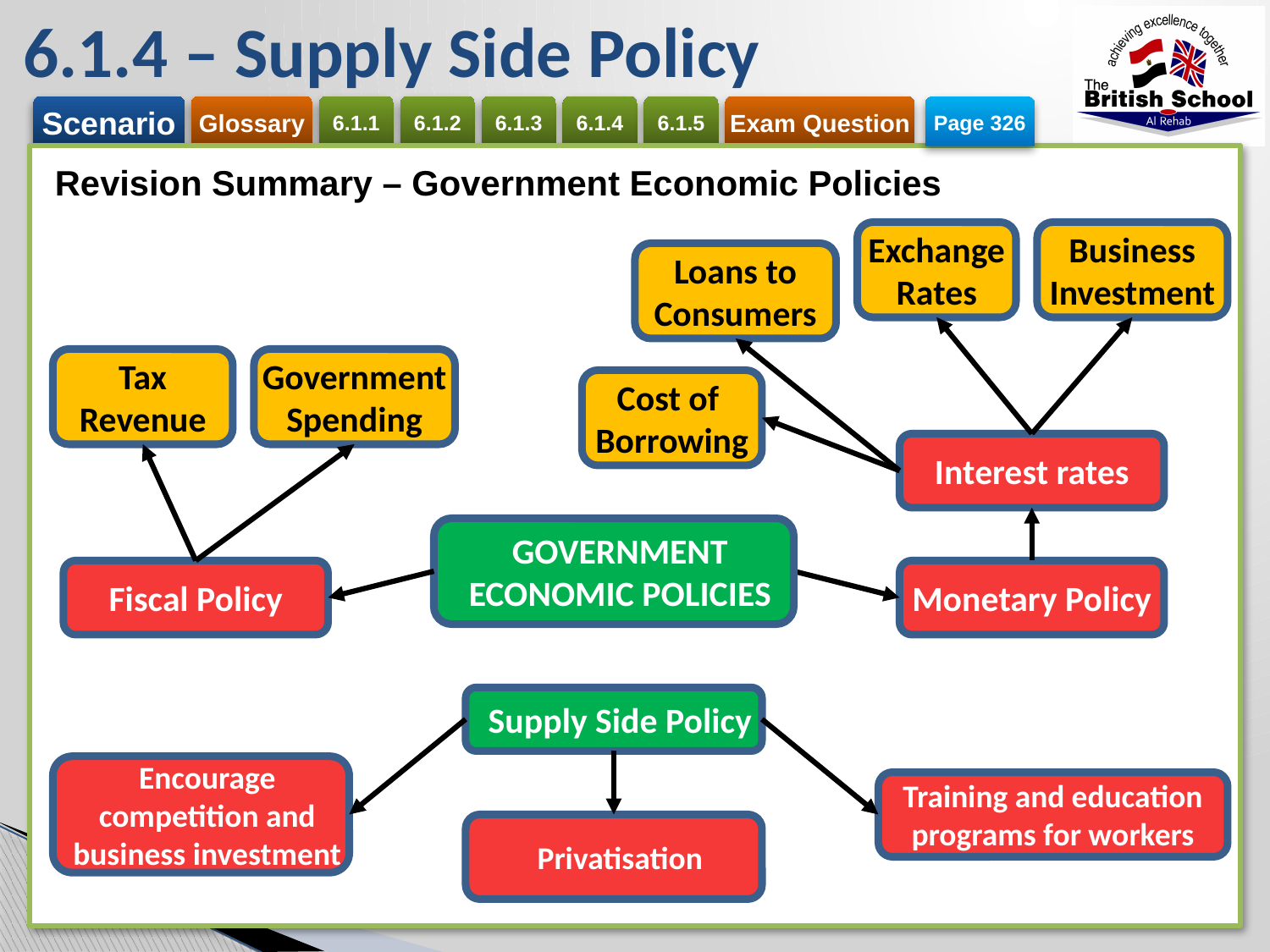

# 6.1.4 – Supply Side Policy
Page 326
Revision Summary – Government Economic Policies
Exchange Rates
Business Investment
Loans to Consumers
Tax Revenue
Government Spending
Cost of
Borrowing
Interest rates
GOVERNMENT ECONOMIC POLICIES
Fiscal Policy
Monetary Policy
Supply Side Policy
Encourage competition and business investment
Training and education programs for workers
Privatisation